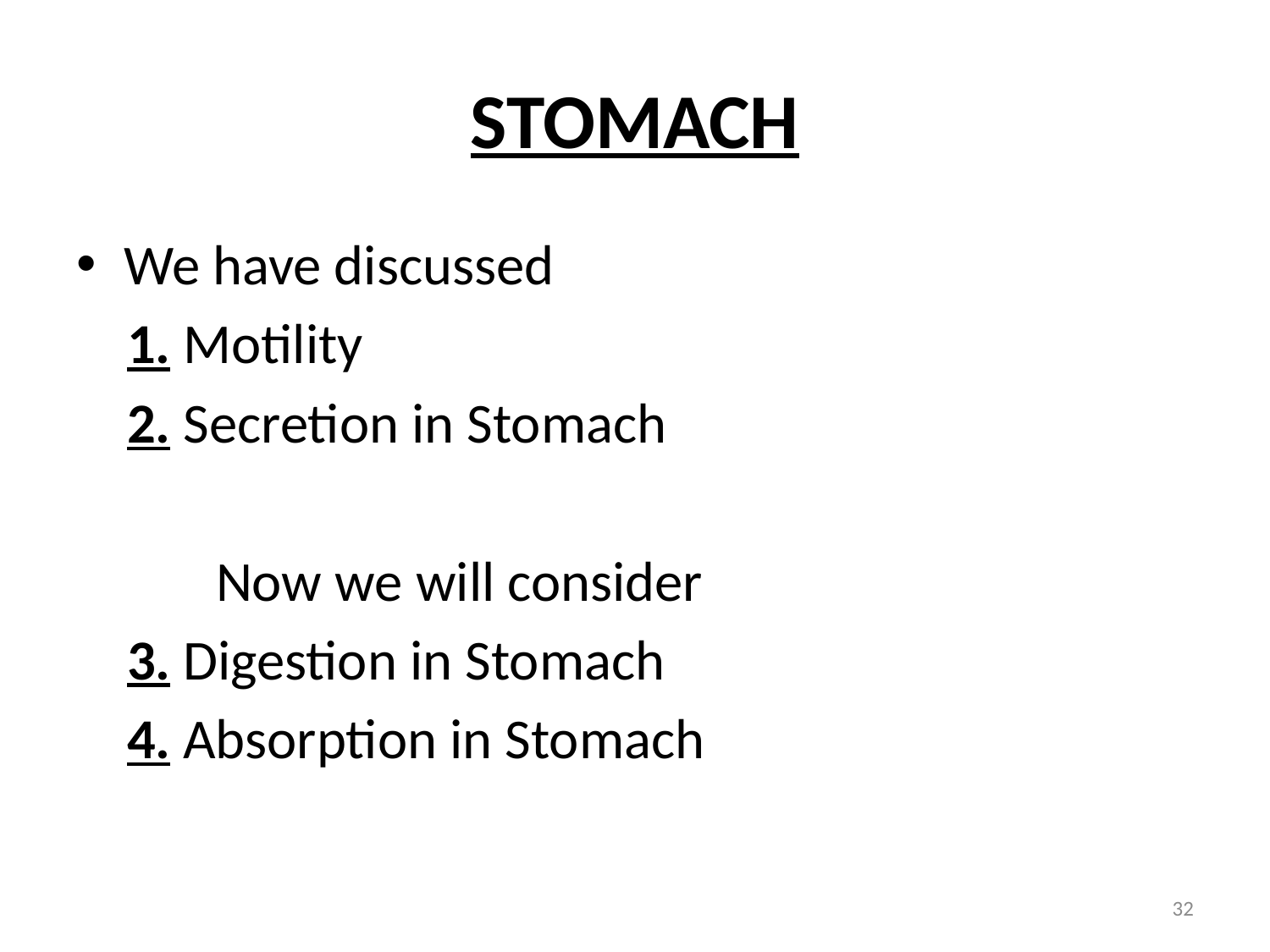

# STOMACH
We have discussed
    1. Motility
    2. Secretion in Stomach

           Now we will consider
    3. Digestion in Stomach
    4. Absorption in Stomach
32